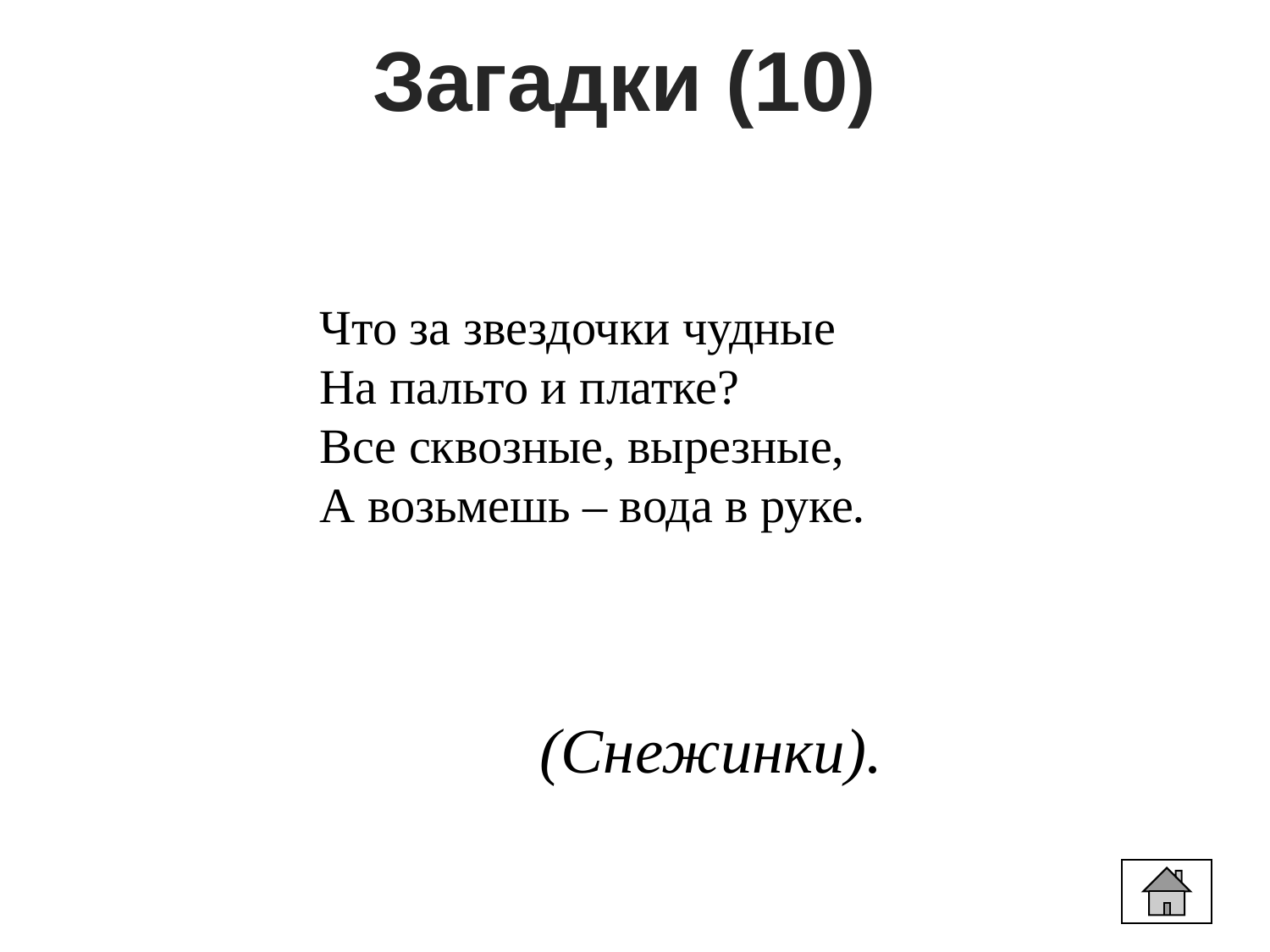

Загадки (10)
Что за звездочки чудные
На пальто и платке?
Все сквозные, вырезные,
А возьмешь – вода в руке.
(Снежинки).